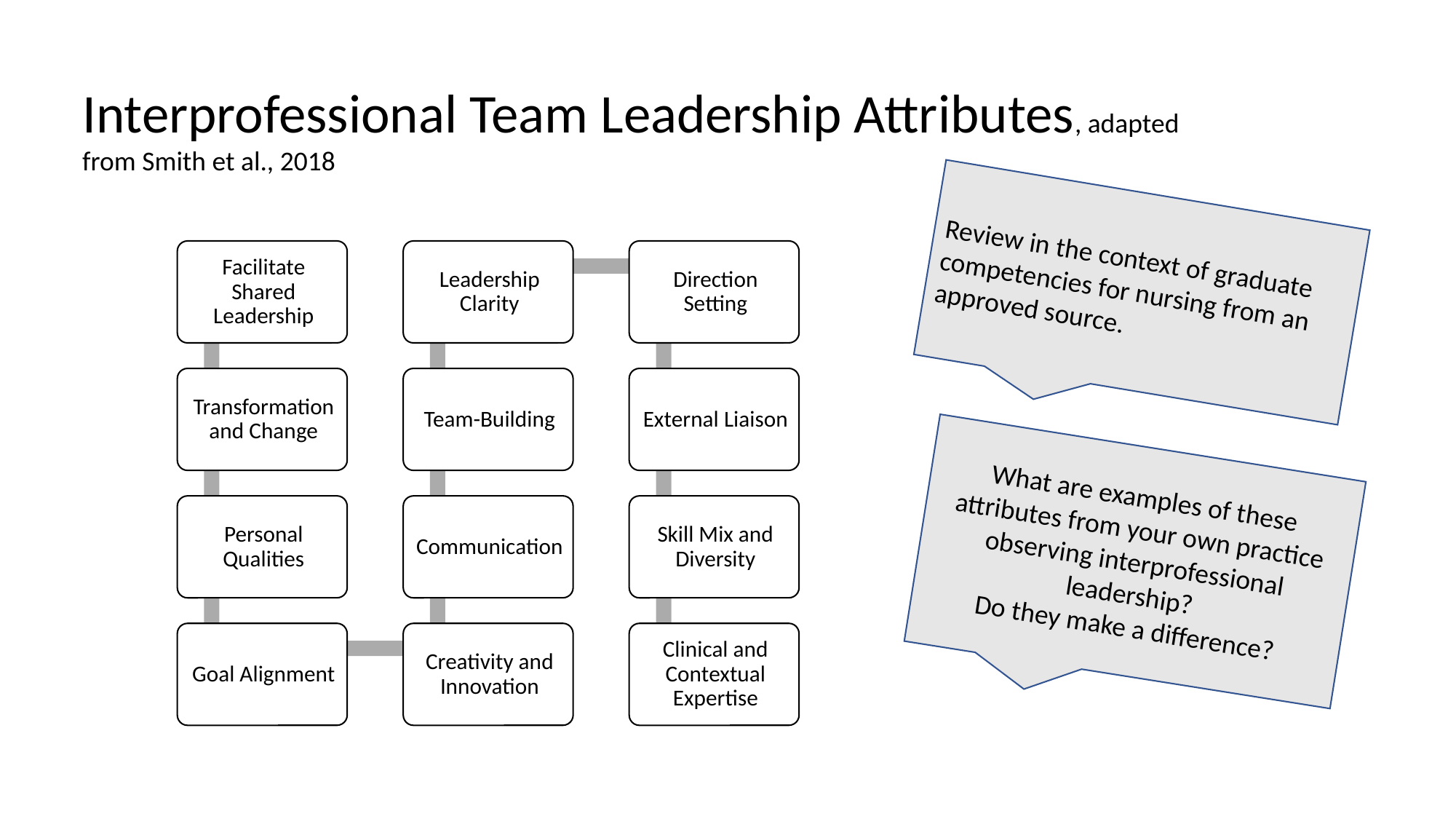

Interprofessional Team Leadership Attributes, adapted from Smith et al., 2018
Review in the context of graduate competencies for nursing from an approved source.
Facilitate Shared Leadership
Transformation and Change
Personal Qualities
Goal Alignment
Creativity and Innovation
Communication
Team-Building
Leadership Clarity
Direction Setting
External Liaison
Skill Mix and Diversity
Clinical and Contextual Expertise
What are examples of these attributes from your own practice observing interprofessional leadership?
Do they make a difference?